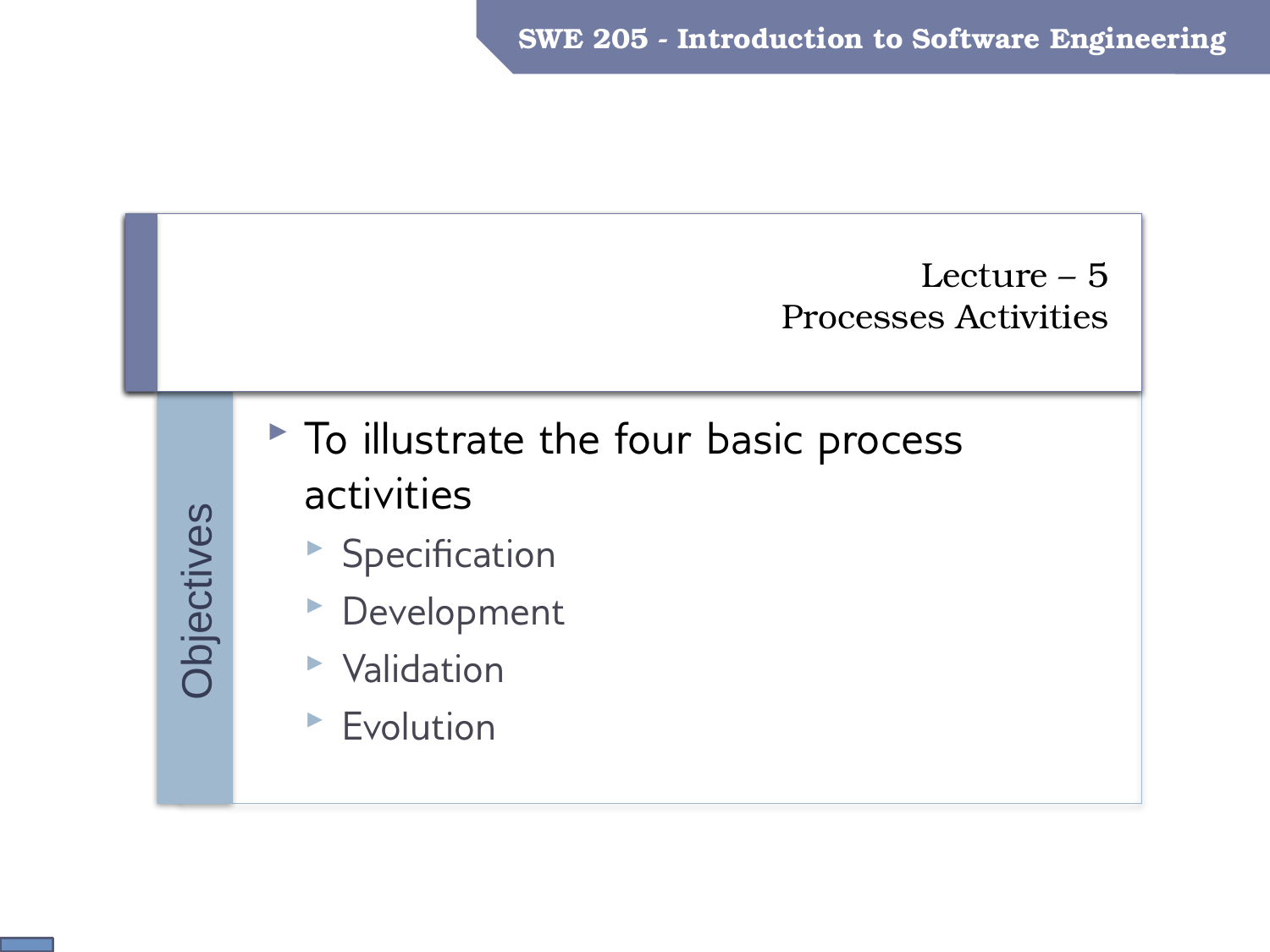

SWE 205 - Introduction to Software Engineering
# Lecture – 5 Processes Activities
To illustrate the four basic process activities
Specification
Development
Validation
Evolution